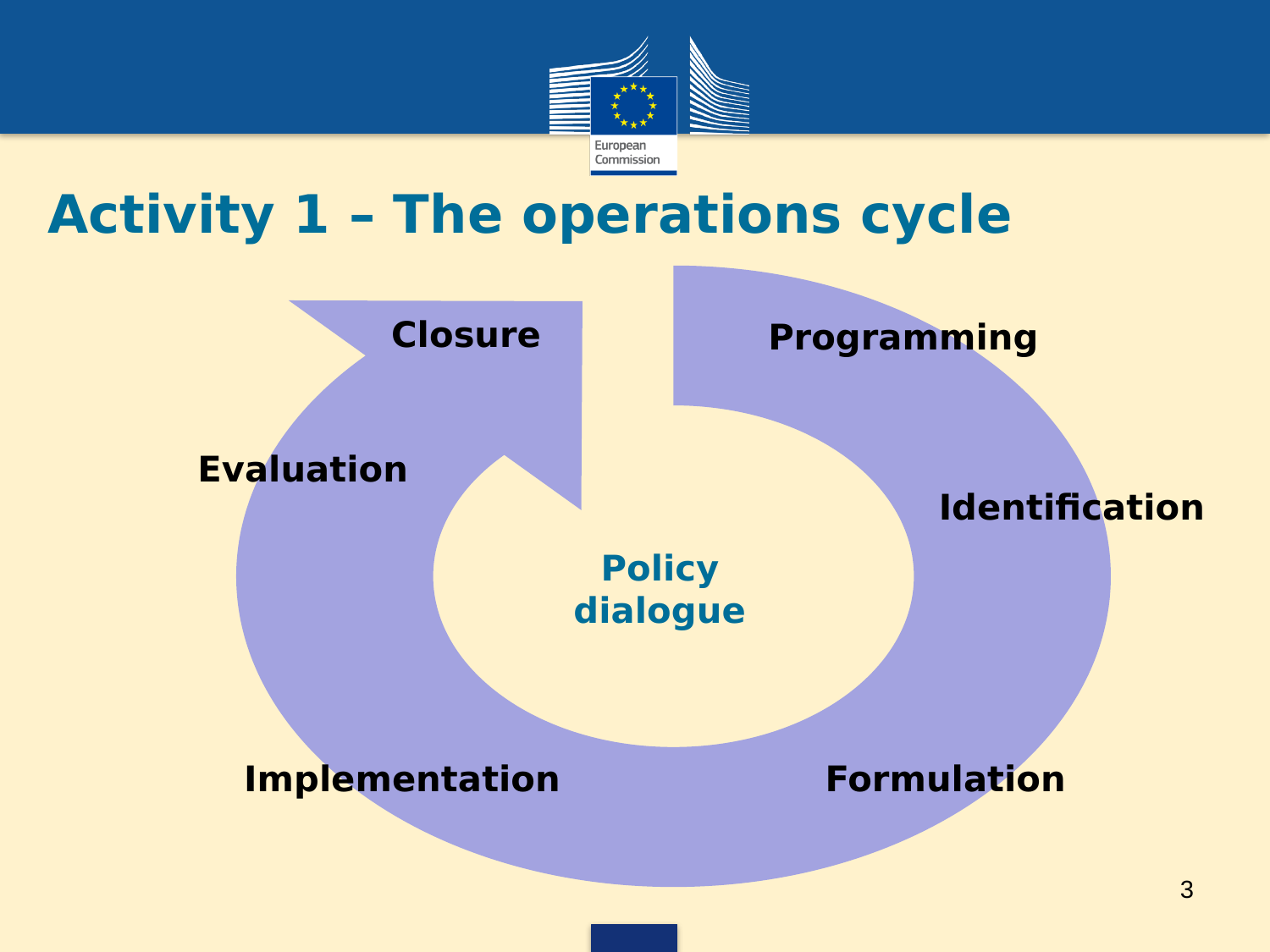

# Activity 1 – The operations cycle

Closure
Programming
Policy dialogue
Implementation
Formulation
Evaluation
Identification
3